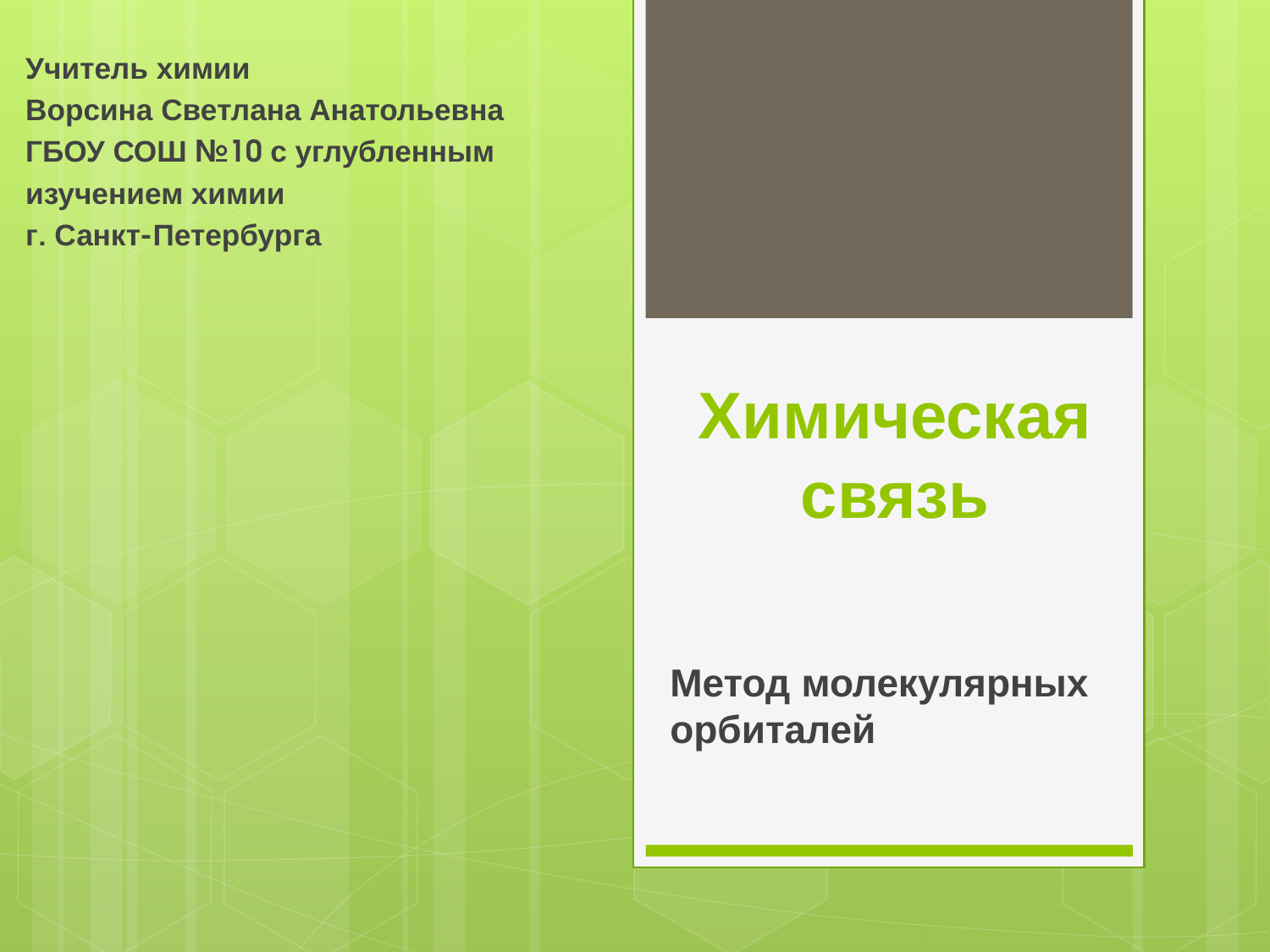

Учитель химии
Ворсина Светлана Анатольевна
ГБОУ СОШ №10 с углубленным
изучением химии
г. Санкт-Петербурга
# Химическая связь

Метод молекулярных орбиталей